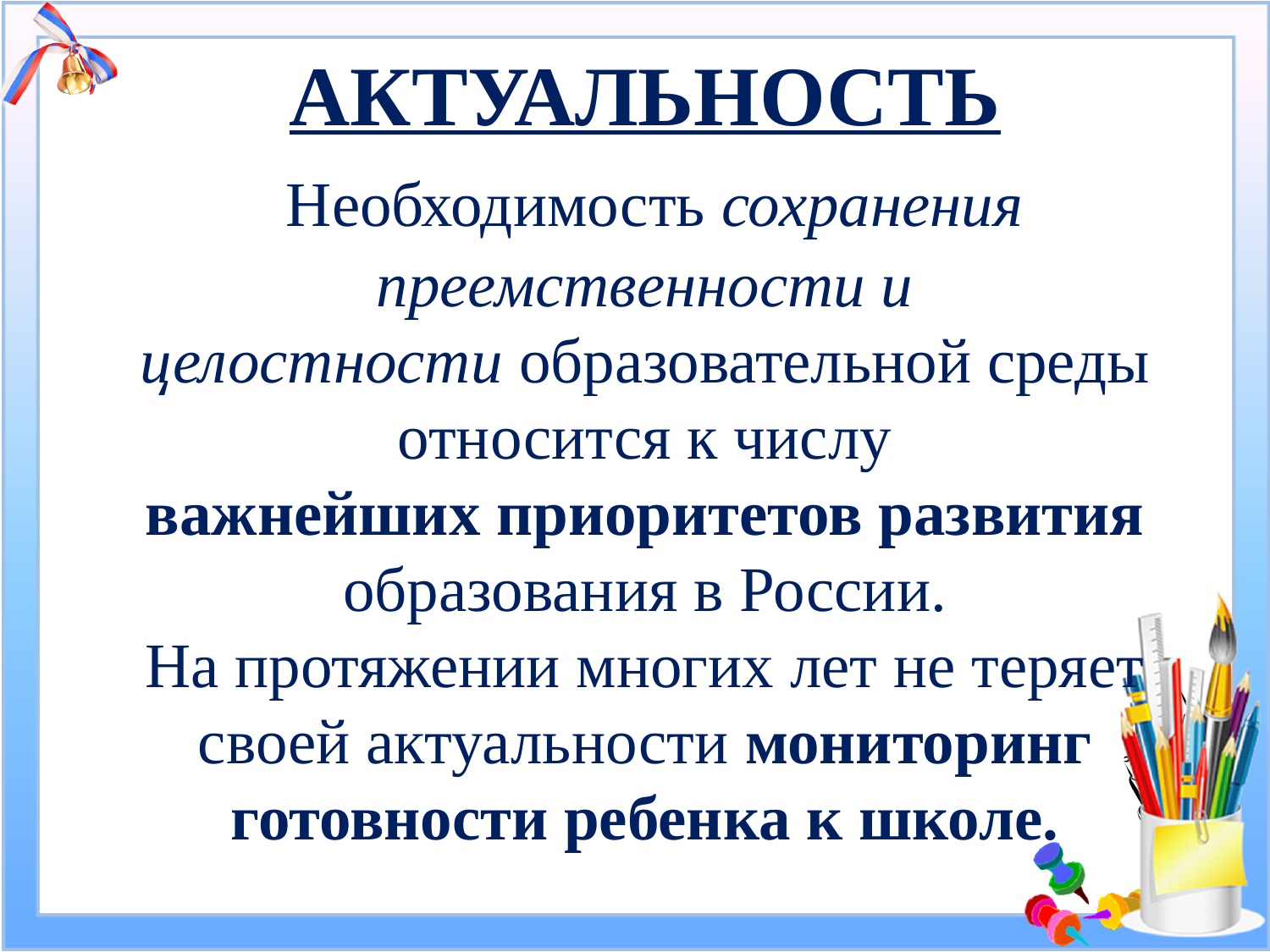

# Актуальность Необходимость сохранения преемственности и целостности образовательной среды относится к числу важнейших приоритетов развития образования в России. На протяжении многих лет не теряет своей актуальности мониторинг готовности ребенка к школе.